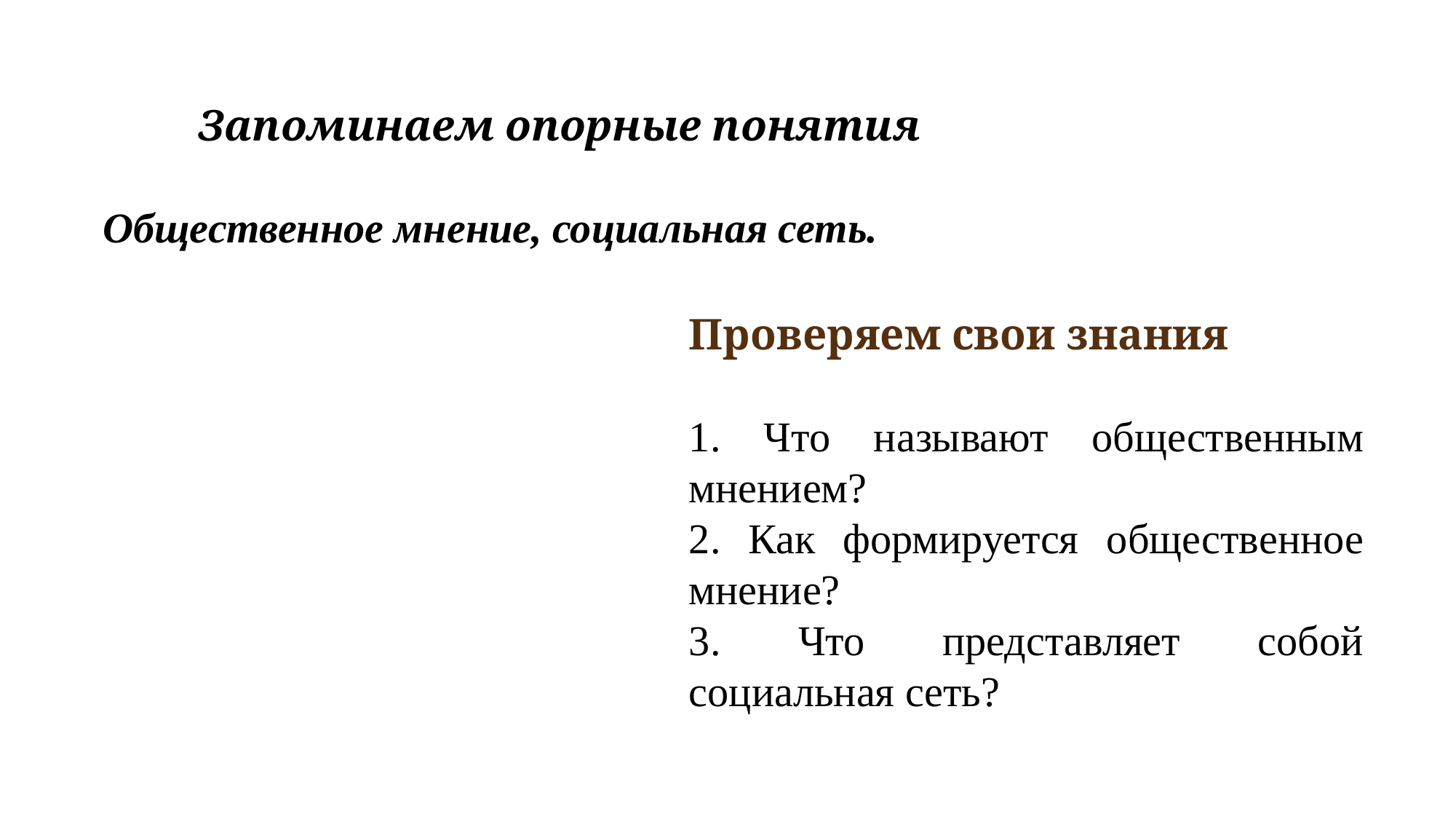

Запоминаем опорные понятия

Общественное мнение, социальная сеть.
Проверяем свои знания
1. Что называют общественным мнением?
2. Как формируется общественное мнение?
3. Что представляет собой социальная сеть?